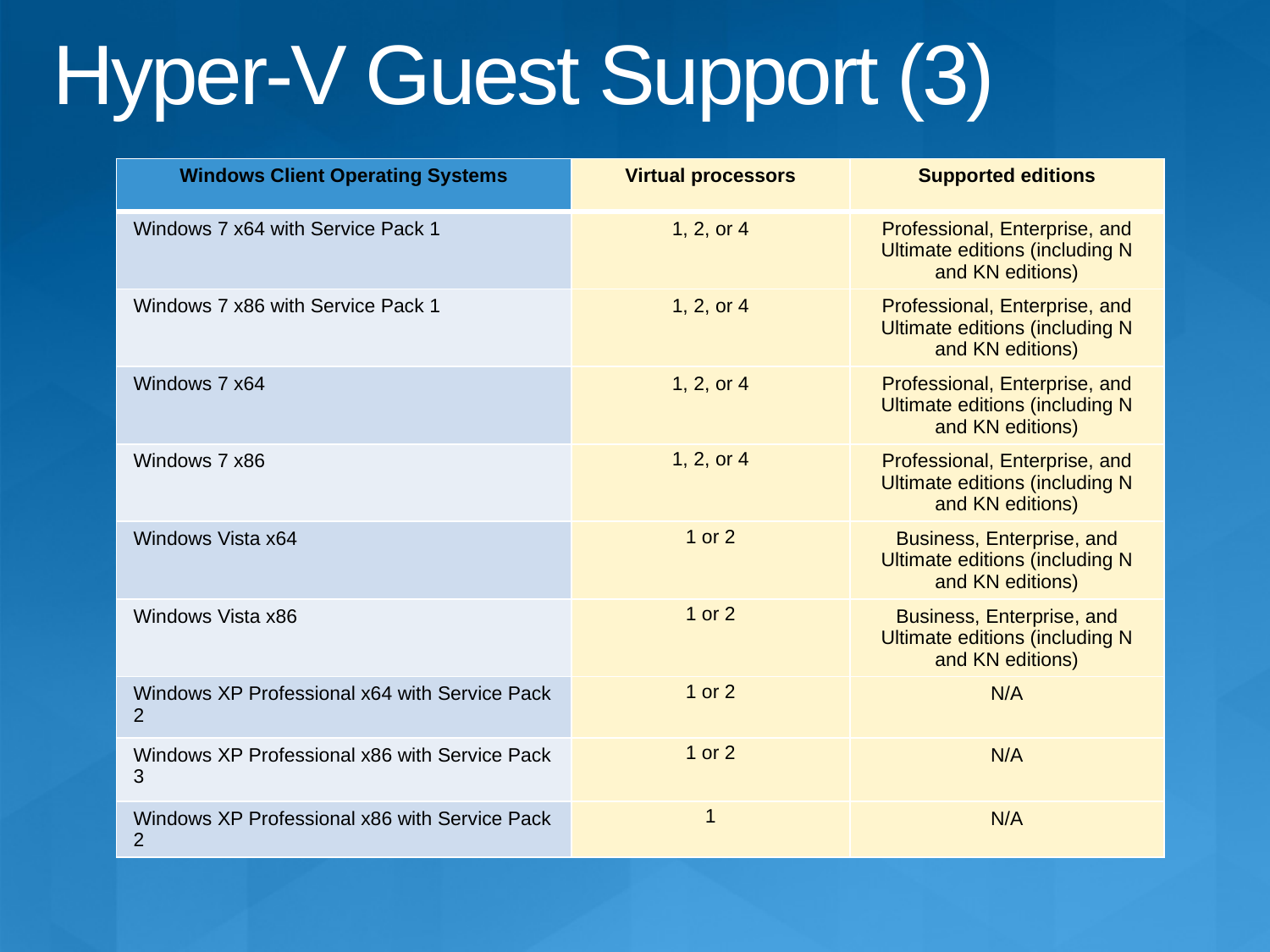

# Hyper-V Guest Support (3)
| Windows Client Operating Systems | Virtual processors | Supported editions |
| --- | --- | --- |
| Windows 7 x64 with Service Pack 1 | 1, 2, or 4 | Professional, Enterprise, and Ultimate editions (including N and KN editions) |
| Windows 7 x86 with Service Pack 1 | 1, 2, or 4 | Professional, Enterprise, and Ultimate editions (including N and KN editions) |
| Windows 7 x64 | 1, 2, or 4 | Professional, Enterprise, and Ultimate editions (including N and KN editions) |
| Windows 7 x86 | 1, 2, or 4 | Professional, Enterprise, and Ultimate editions (including N and KN editions) |
| Windows Vista x64 | 1 or 2 | Business, Enterprise, and Ultimate editions (including N and KN editions) |
| Windows Vista x86 | 1 or 2 | Business, Enterprise, and Ultimate editions (including N and KN editions) |
| Windows XP Professional x64 with Service Pack 2 | 1 or 2 | N/A |
| Windows XP Professional x86 with Service Pack 3 | 1 or 2 | N/A |
| Windows XP Professional x86 with Service Pack 2 | 1 | N/A |